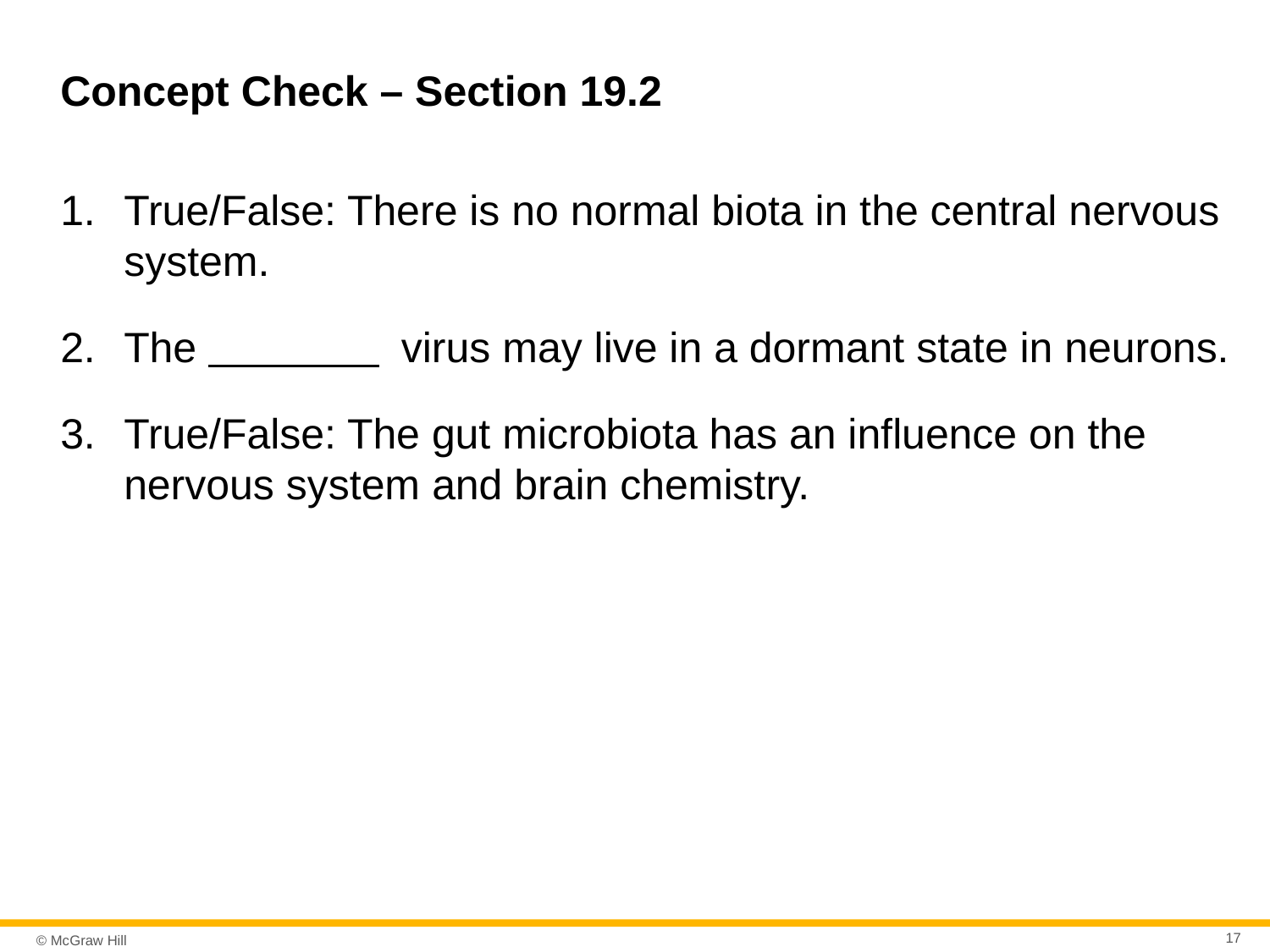

# Concept Check – Section 19.2
True/False: There is no normal biota in the central nervous system.
The Blank  virus may live in a dormant state in neurons.
True/False: The gut microbiota has an influence on the nervous system and brain chemistry.